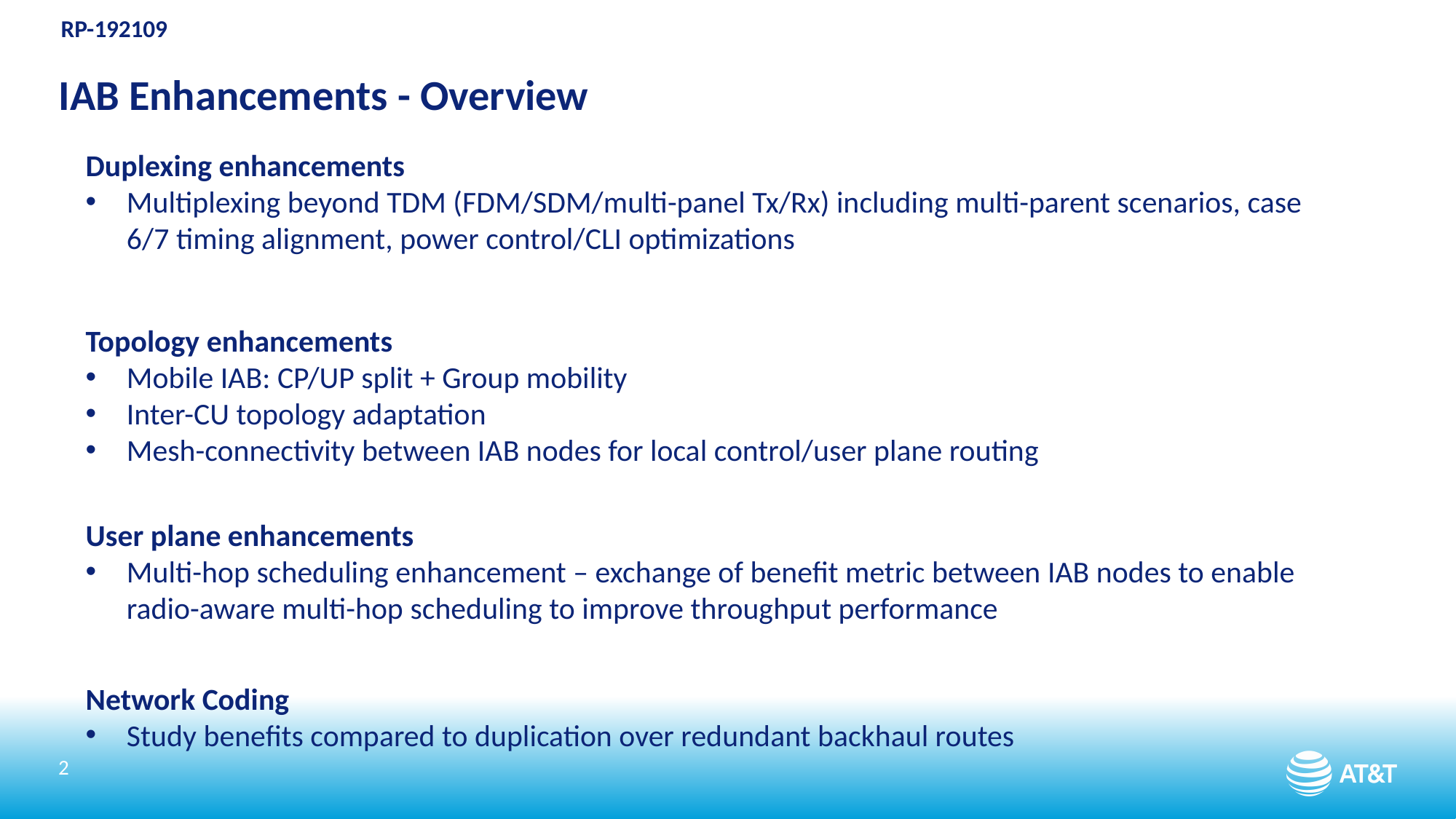

# IAB Enhancements - Overview
Duplexing enhancements
Multiplexing beyond TDM (FDM/SDM/multi-panel Tx/Rx) including multi-parent scenarios, case 6/7 timing alignment, power control/CLI optimizations

Topology enhancements
Mobile IAB: CP/UP split + Group mobility
Inter-CU topology adaptation
Mesh-connectivity between IAB nodes for local control/user plane routing

User plane enhancements
Multi-hop scheduling enhancement – exchange of benefit metric between IAB nodes to enable radio-aware multi-hop scheduling to improve throughput performance

Network Coding
Study benefits compared to duplication over redundant backhaul routes

2